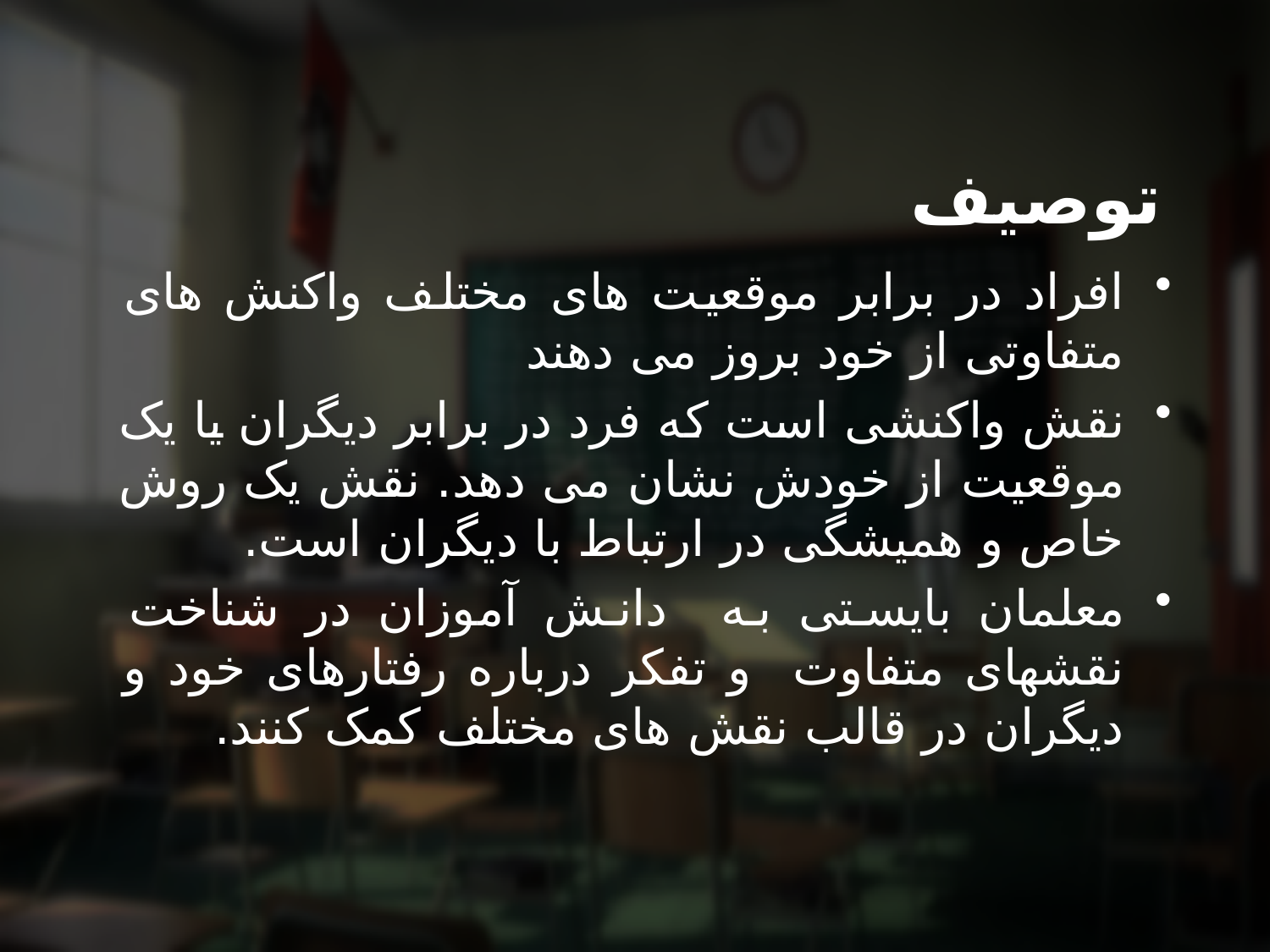

# توصیف
افراد در برابر موقعیت های مختلف واکنش های متفاوتی از خود بروز می دهند
نقش واکنشی است که فرد در برابر دیگران یا یک موقعیت از خودش نشان می دهد. نقش یک روش خاص و همیشگی در ارتباط با دیگران است.
معلمان بایستی به  دانش آموزان در شناخت نقشهای متفاوت  و تفکر درباره رفتارهای خود و دیگران در قالب نقش های مختلف کمک کنند.